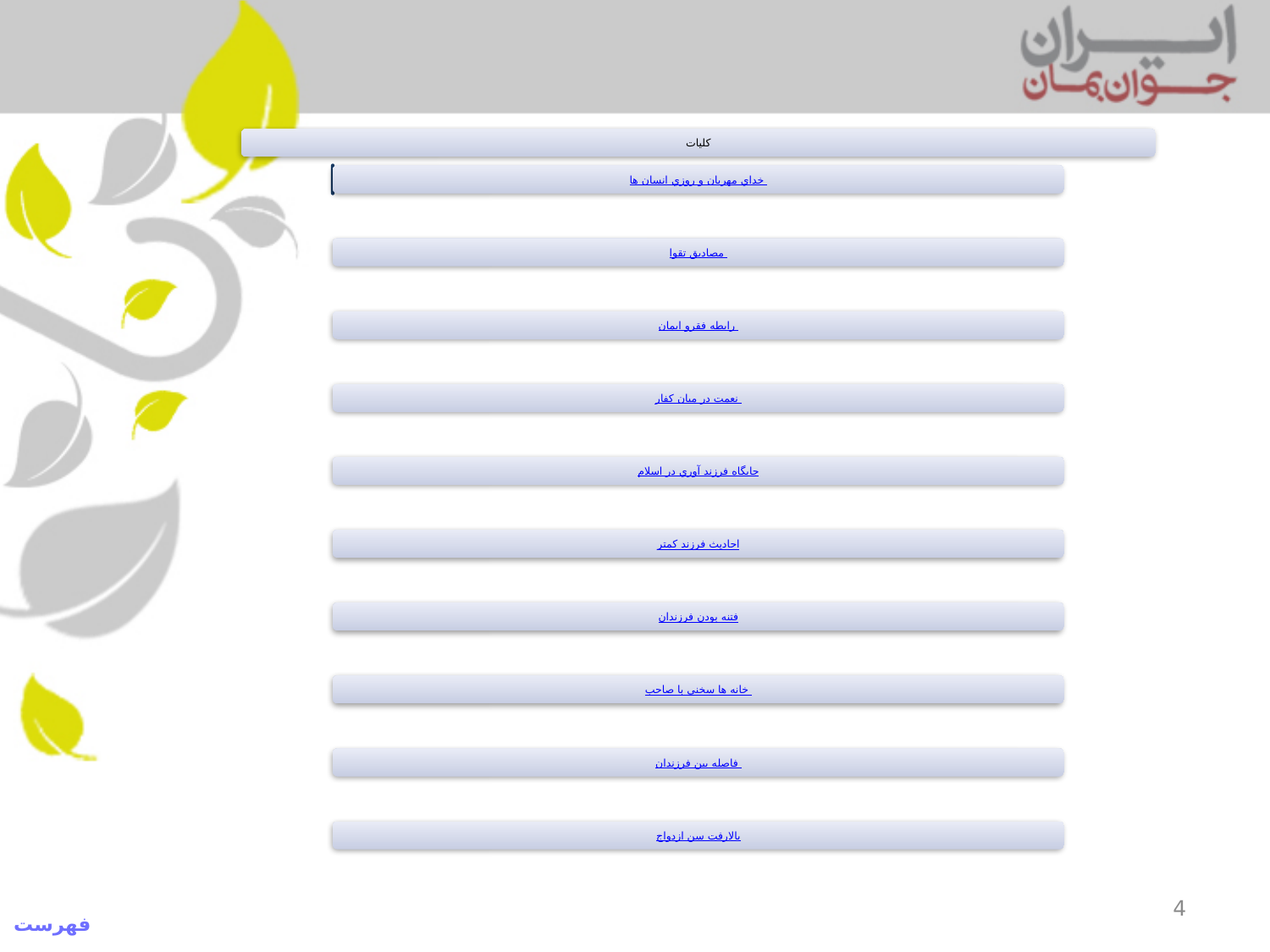

كليات
خداي مهربان و روزي انسان ها
مصاديق تقوا
رابطه فقرو ايمان
نعمت در ميان كفار
احاديث فرزند كمتر
فتنه بودن فرزندان
فاصله بين فرزندان
4